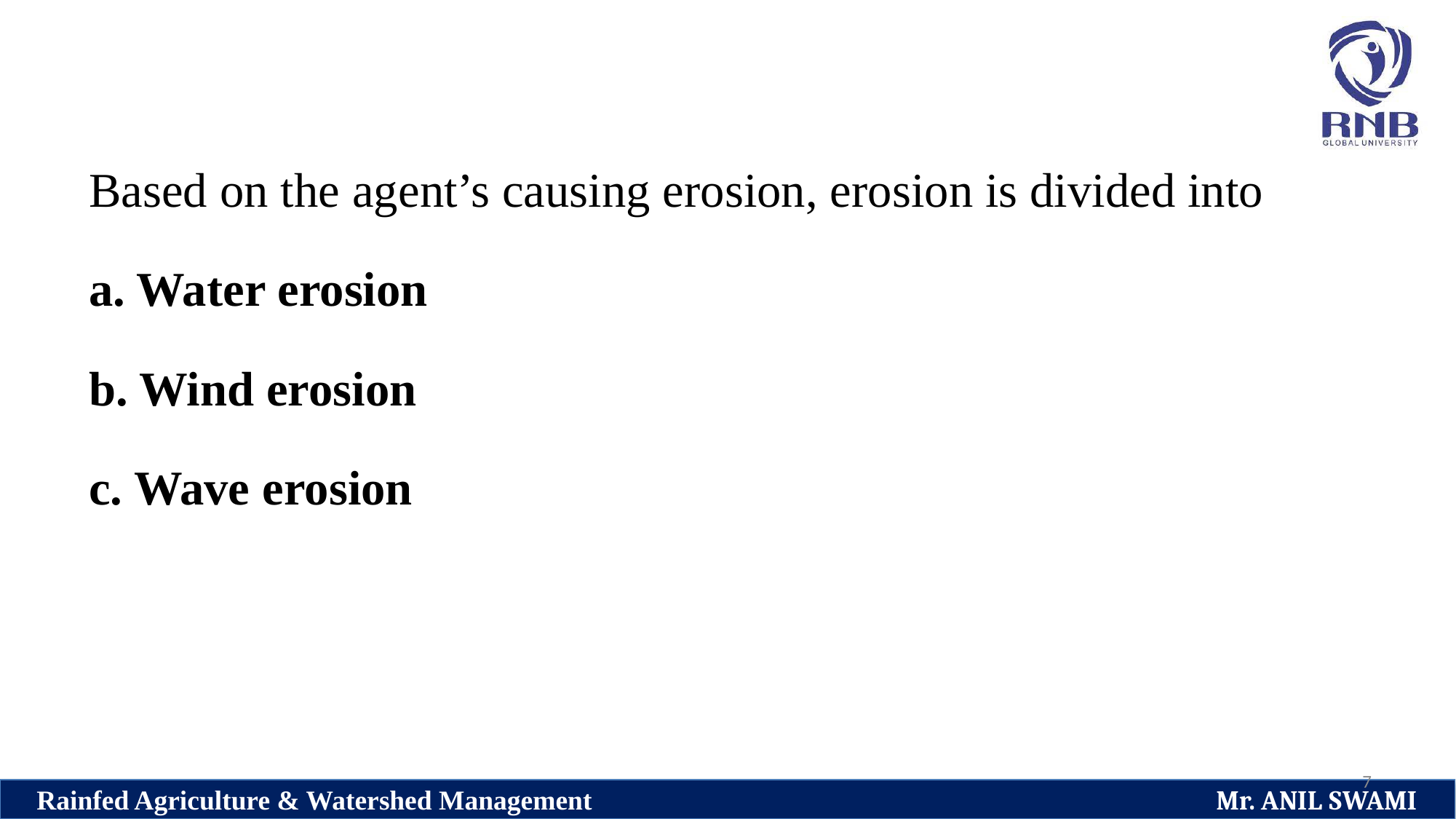

Based on the agent’s causing erosion, erosion is divided into
a. Water erosion
b. Wind erosion
c. Wave erosion
7